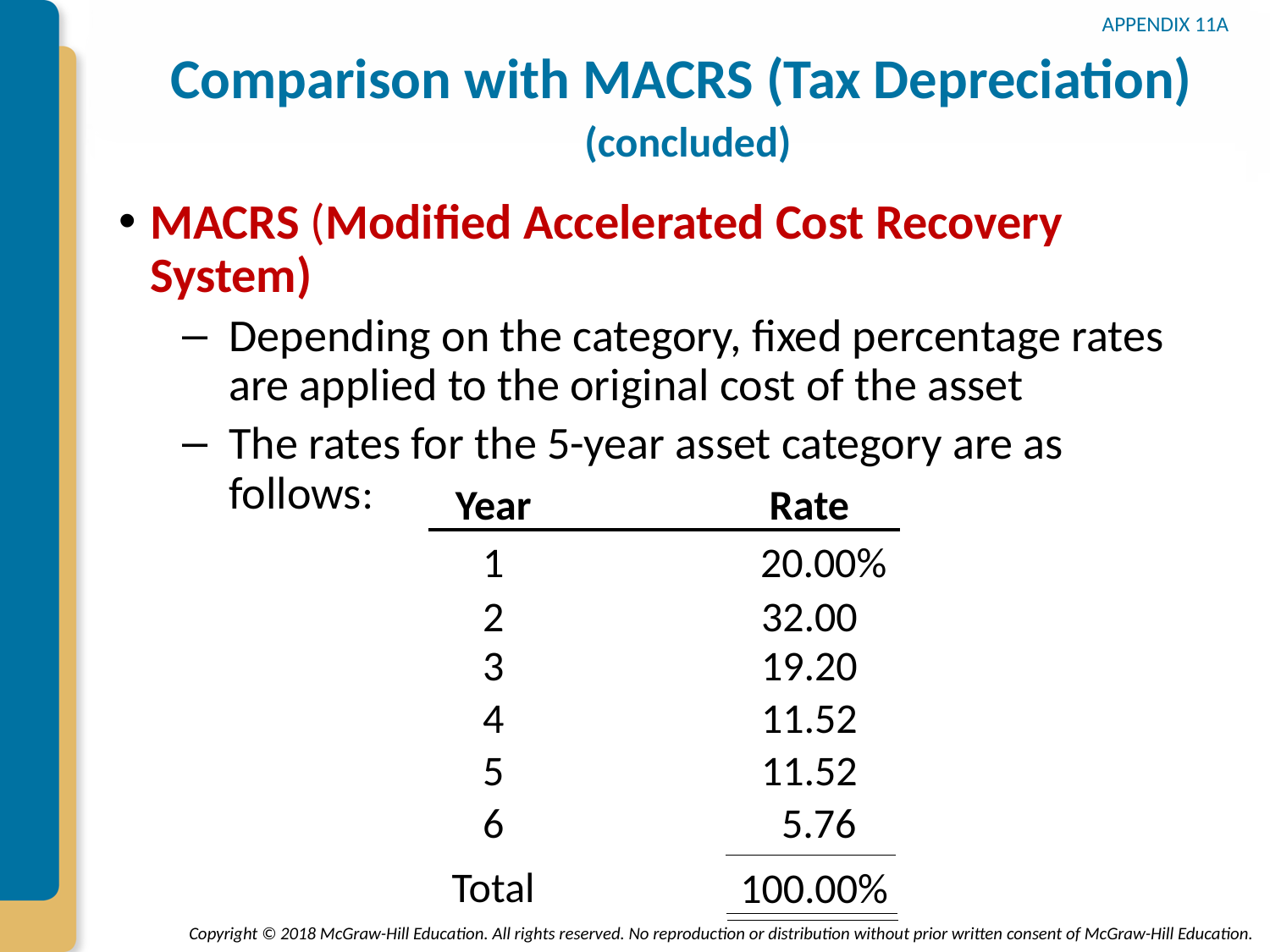

# Comparison with MACRS (Tax Depreciation) (concluded)
APPENDIX 11A
MACRS (Modified Accelerated Cost Recovery System)
Depending on the category, fixed percentage rates are applied to the original cost of the asset
The rates for the 5-year asset category are as follows:

Year
Rate
1
   20.00%
2
32.00
3
19.20
4
11.52
5
11.52
6
  5.76
Total
 100.00%